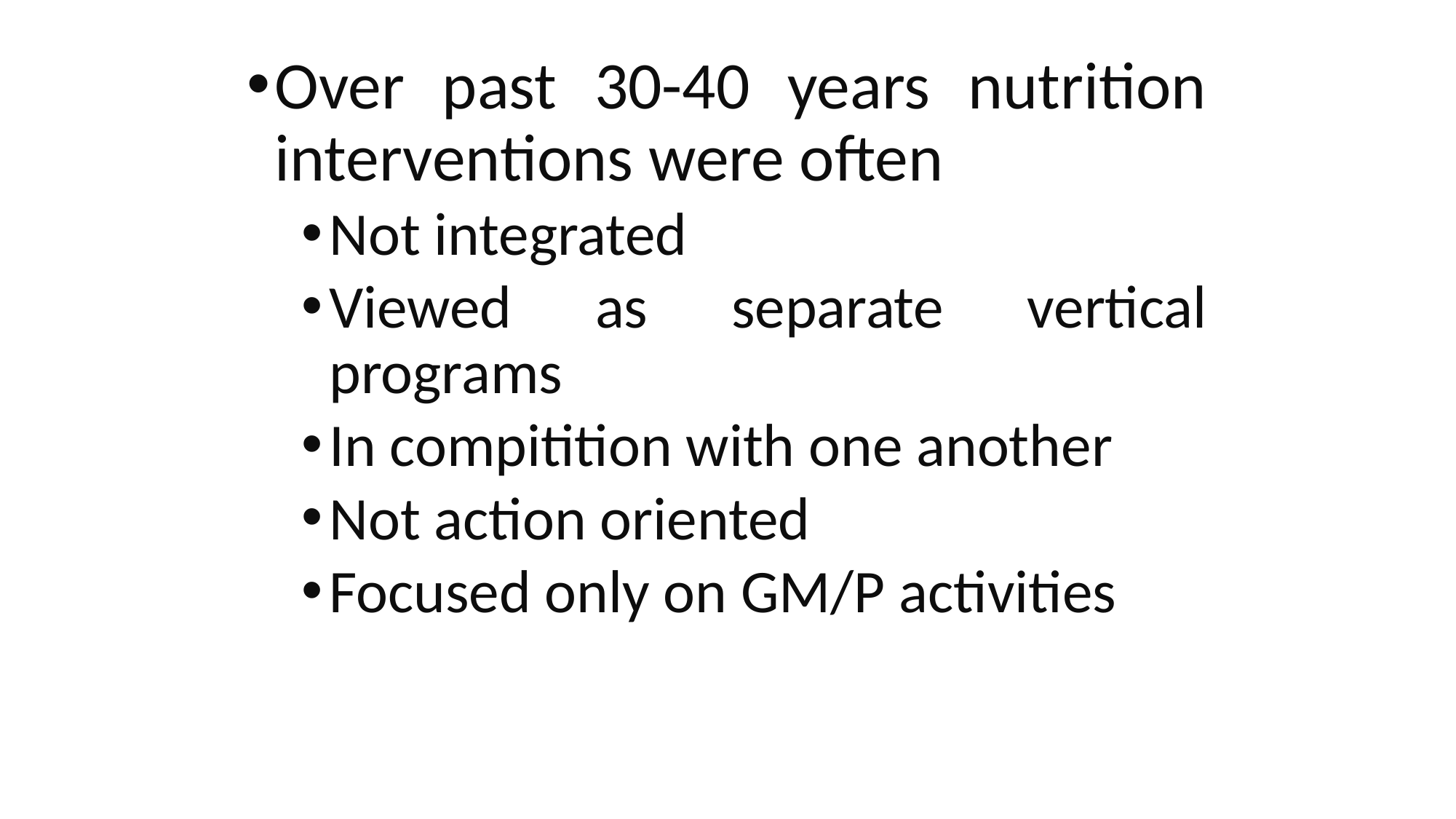

Over past 30-40 years nutrition interventions were often
Not integrated
Viewed as separate vertical programs
In compitition with one another
Not action oriented
Focused only on GM/P activities

ayenew.n(bsc,fellow of mph human nutrtion)
7